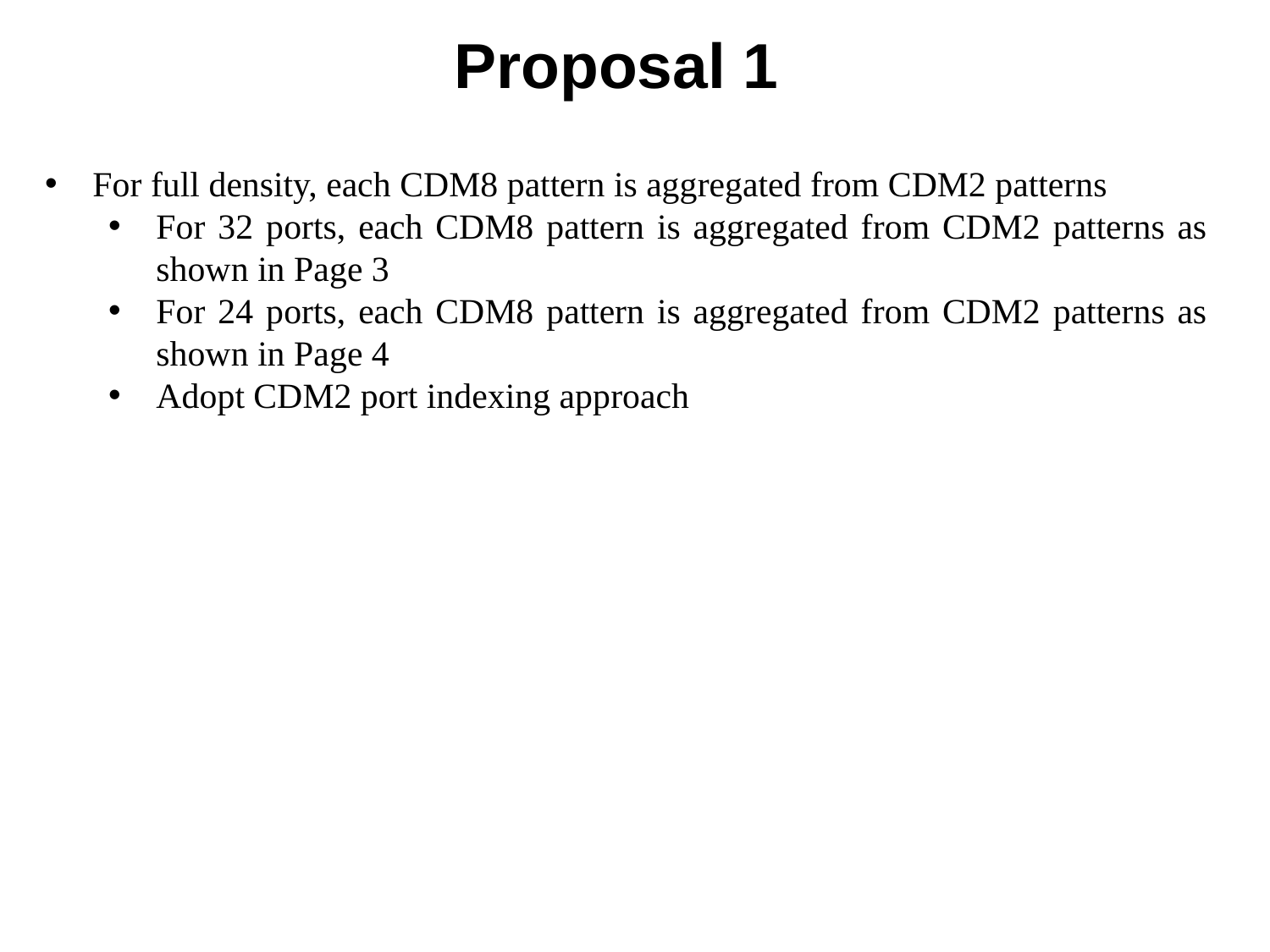

# Proposal 1
For full density, each CDM8 pattern is aggregated from CDM2 patterns
For 32 ports, each CDM8 pattern is aggregated from CDM2 patterns as shown in Page 3
For 24 ports, each CDM8 pattern is aggregated from CDM2 patterns as shown in Page 4
Adopt CDM2 port indexing approach